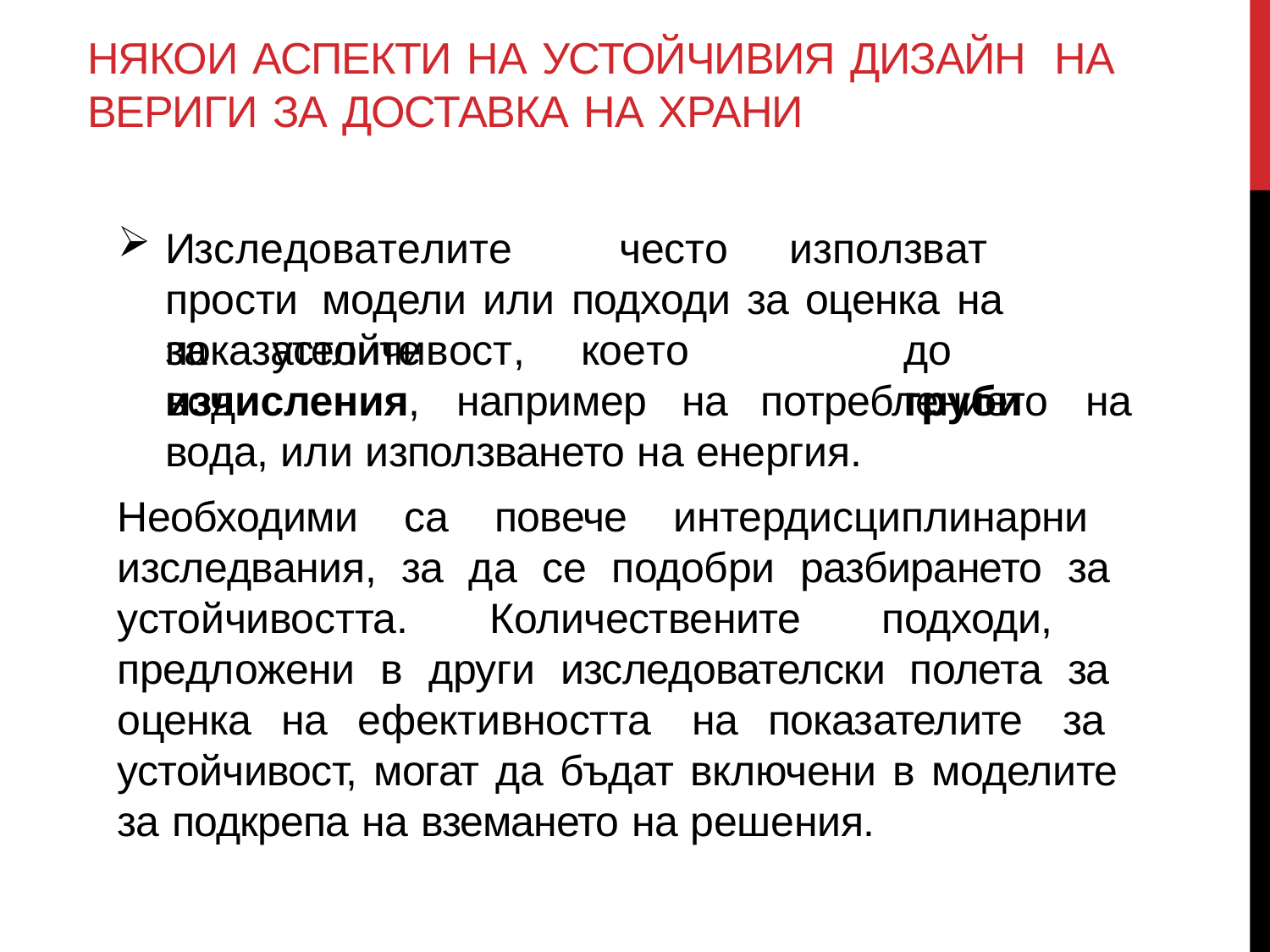

# НЯКОИ АСПЕКТИ НА УСТОЙЧИВИЯ ДИЗАЙН  НА ВЕРИГИ ЗА ДОСТАВКА НА ХРАНИ
Изследователите	често	използват	прости  модели или подходи за оценка на показателите
за	устойчивост,	което	води
до	груби
изчисления,	например	на	потреблението
на
вода, или използването на енергия.
Необходими са повече интердисциплинарни  изследвания, за да се подобри разбирането за  устойчивостта. Количествените подходи,  предложени в други изследователски полета за  оценка на ефективността на показателите за  устойчивост, могат да бъдат включени в моделите  за подкрепа на вземането на решения.